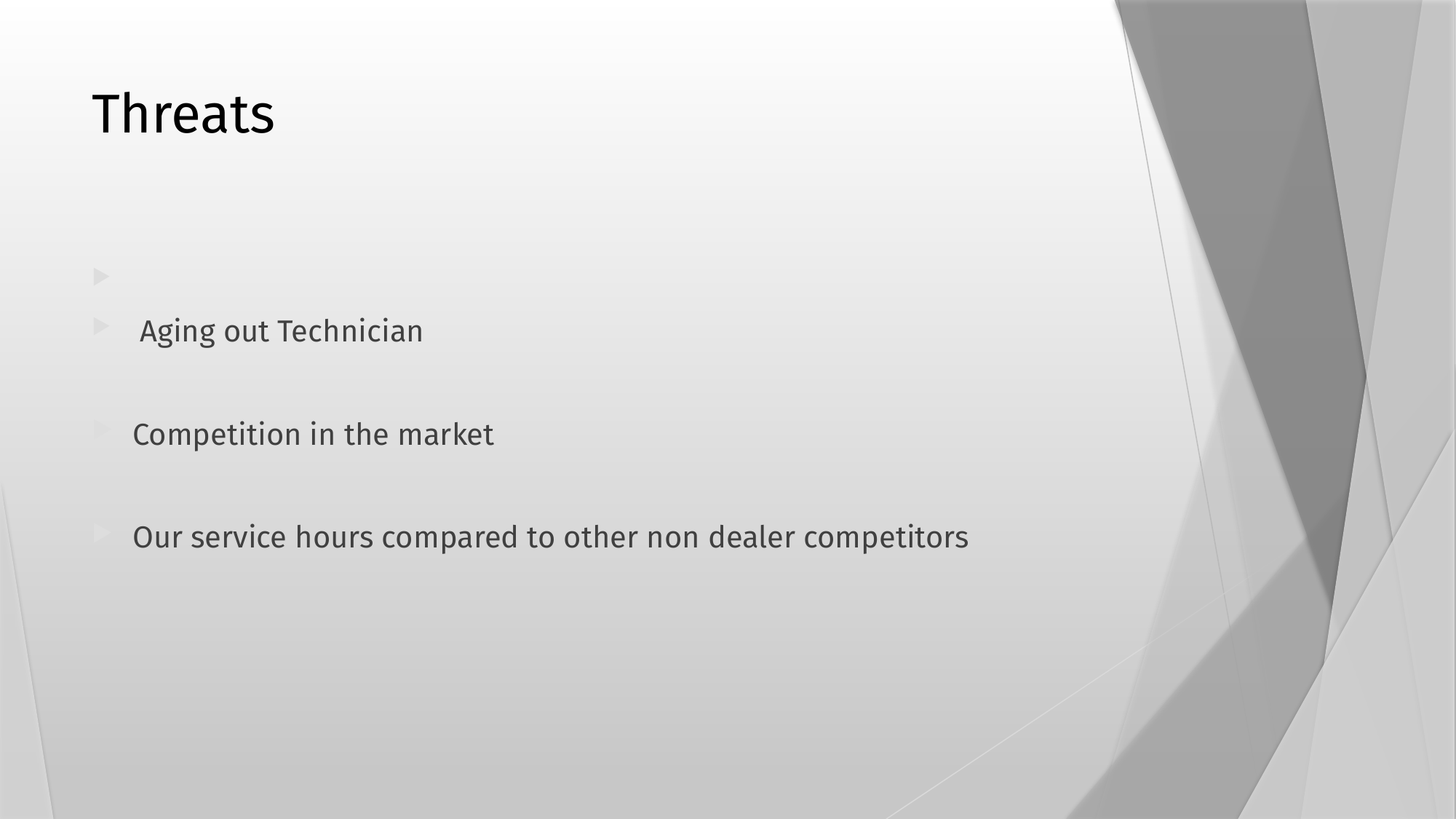

# Threats

 Aging out Technician

Competition in the market

Our service hours compared to other non dealer competitors